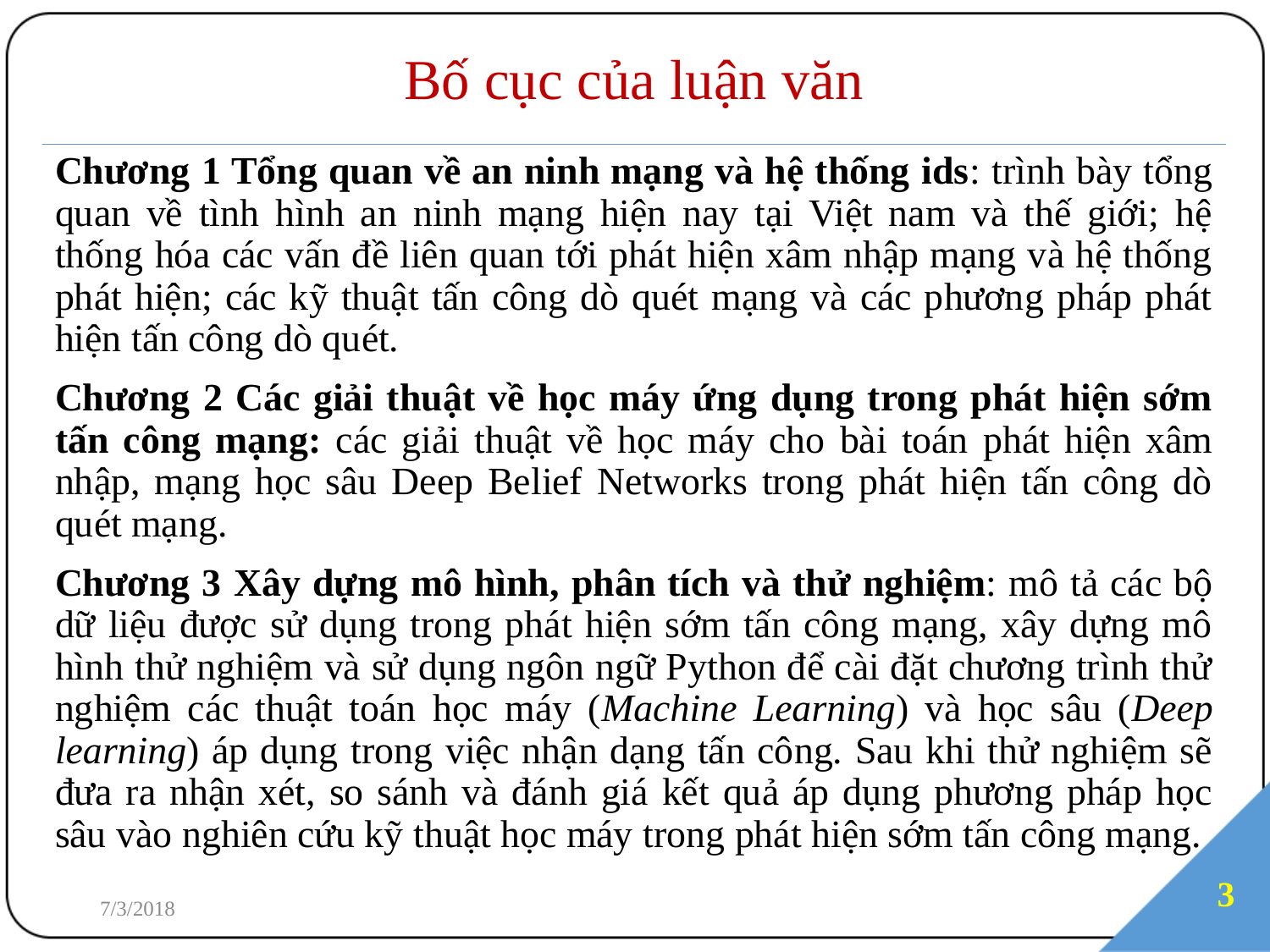

# Bố cục của luận văn
Chương 1 Tổng quan về an ninh mạng và hệ thống ids: trình bày tổng quan về tình hình an ninh mạng hiện nay tại Việt nam và thế giới; hệ thống hóa các vấn đề liên quan tới phát hiện xâm nhập mạng và hệ thống phát hiện; các kỹ thuật tấn công dò quét mạng và các phương pháp phát hiện tấn công dò quét.
Chương 2 Các giải thuật về học máy ứng dụng trong phát hiện sớm tấn công mạng: các giải thuật về học máy cho bài toán phát hiện xâm nhập, mạng học sâu Deep Belief Networks trong phát hiện tấn công dò quét mạng.
Chương 3 Xây dựng mô hình, phân tích và thử nghiệm: mô tả các bộ dữ liệu được sử dụng trong phát hiện sớm tấn công mạng, xây dựng mô hình thử nghiệm và sử dụng ngôn ngữ Python để cài đặt chương trình thử nghiệm các thuật toán học máy (Machine Learning) và học sâu (Deep learning) áp dụng trong việc nhận dạng tấn công. Sau khi thử nghiệm sẽ đưa ra nhận xét, so sánh và đánh giá kết quả áp dụng phương pháp học sâu vào nghiên cứu kỹ thuật học máy trong phát hiện sớm tấn công mạng.

3
7/3/2018